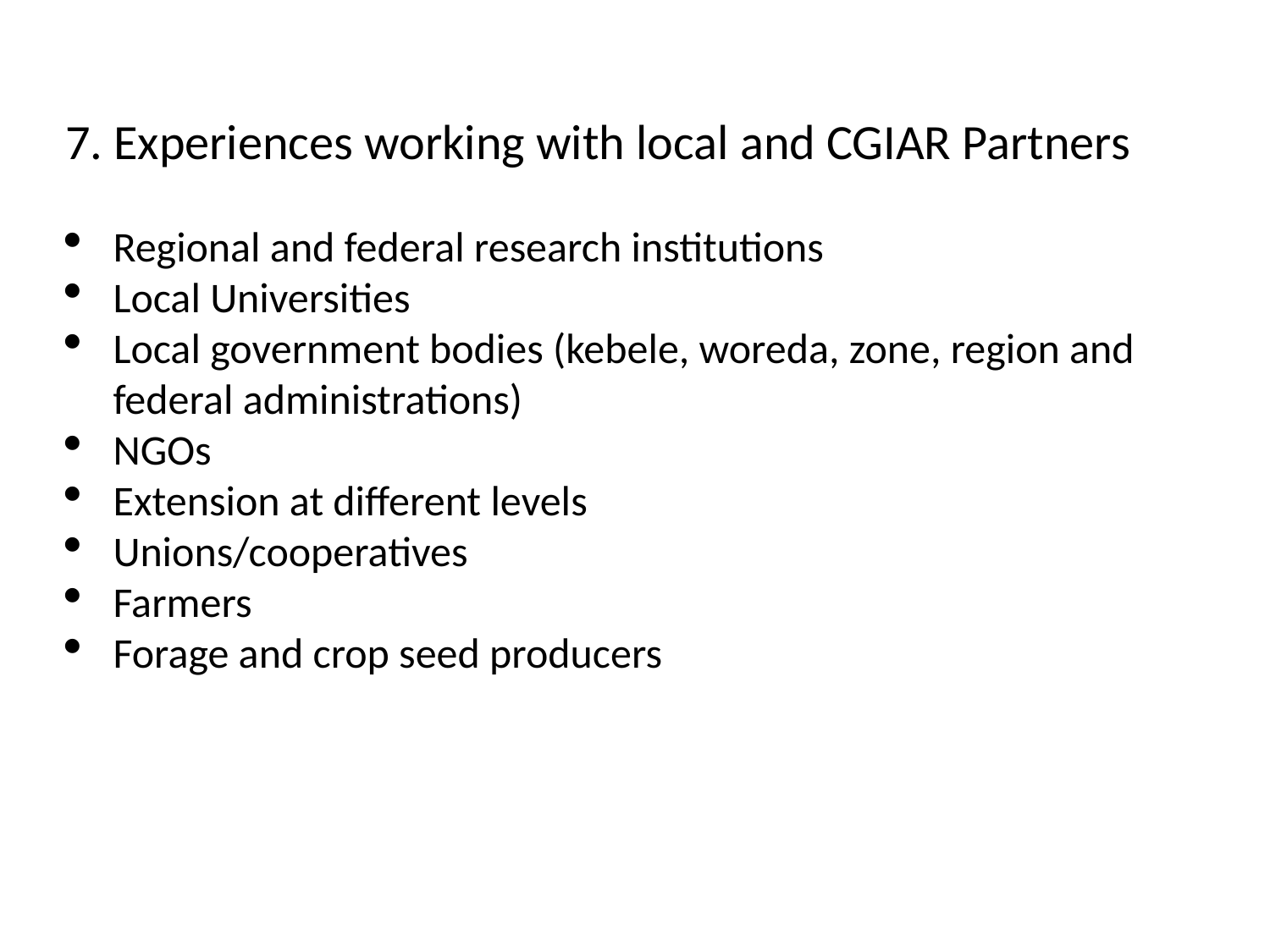

7. Experiences working with local and CGIAR Partners

Regional and federal research institutions
Local Universities
Local government bodies (kebele, woreda, zone, region and federal administrations)
NGOs
Extension at different levels
Unions/cooperatives
Farmers
Forage and crop seed producers